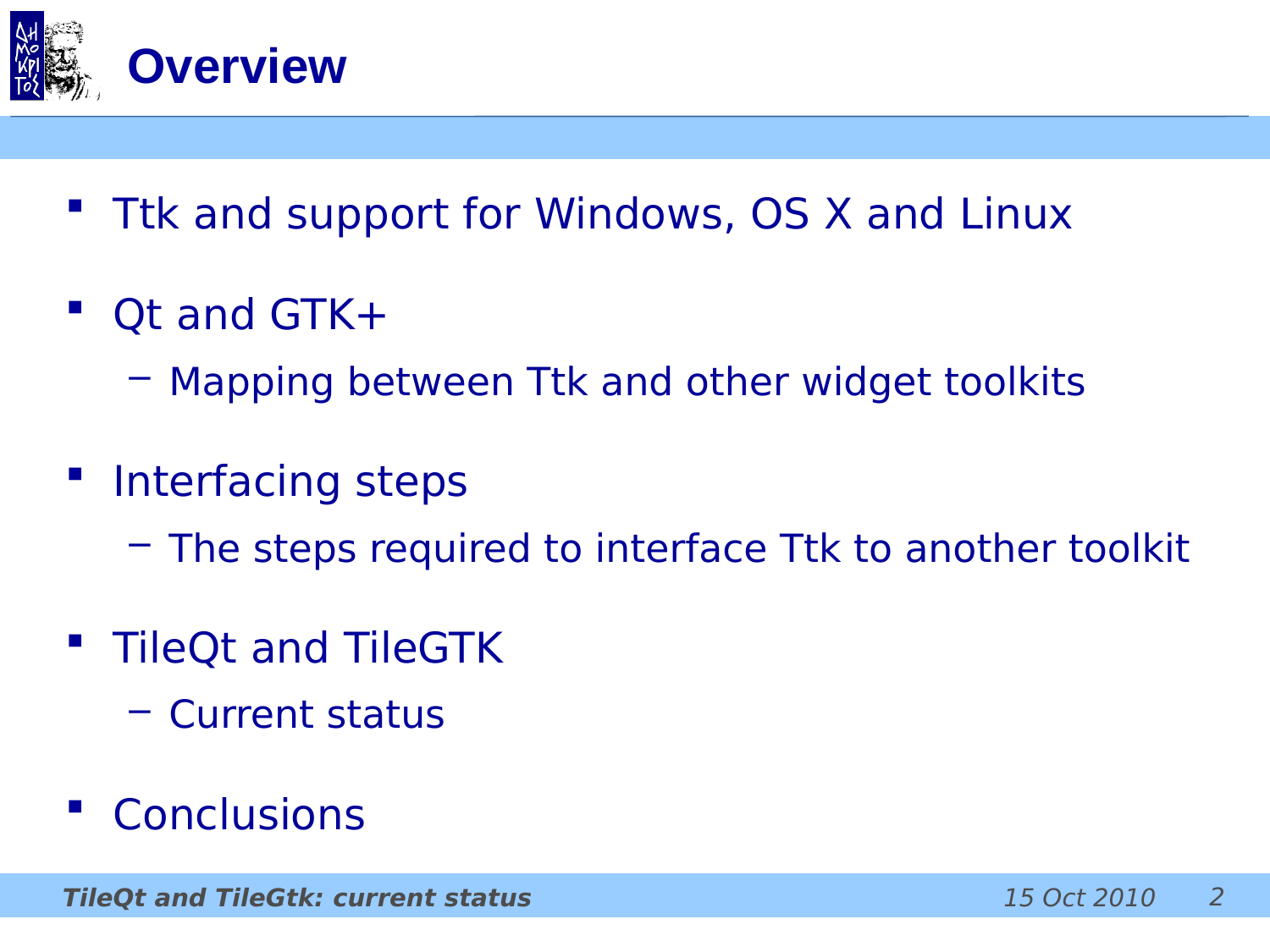

# Overview
Ttk and support for Windows, OS X and Linux
Qt and GTK+
Mapping between Ttk and other widget toolkits
Interfacing steps
The steps required to interface Ttk to another toolkit
TileQt and TileGTK
Current status
Conclusions
2
TileQt and TileGtk: current status
15 Oct 2010